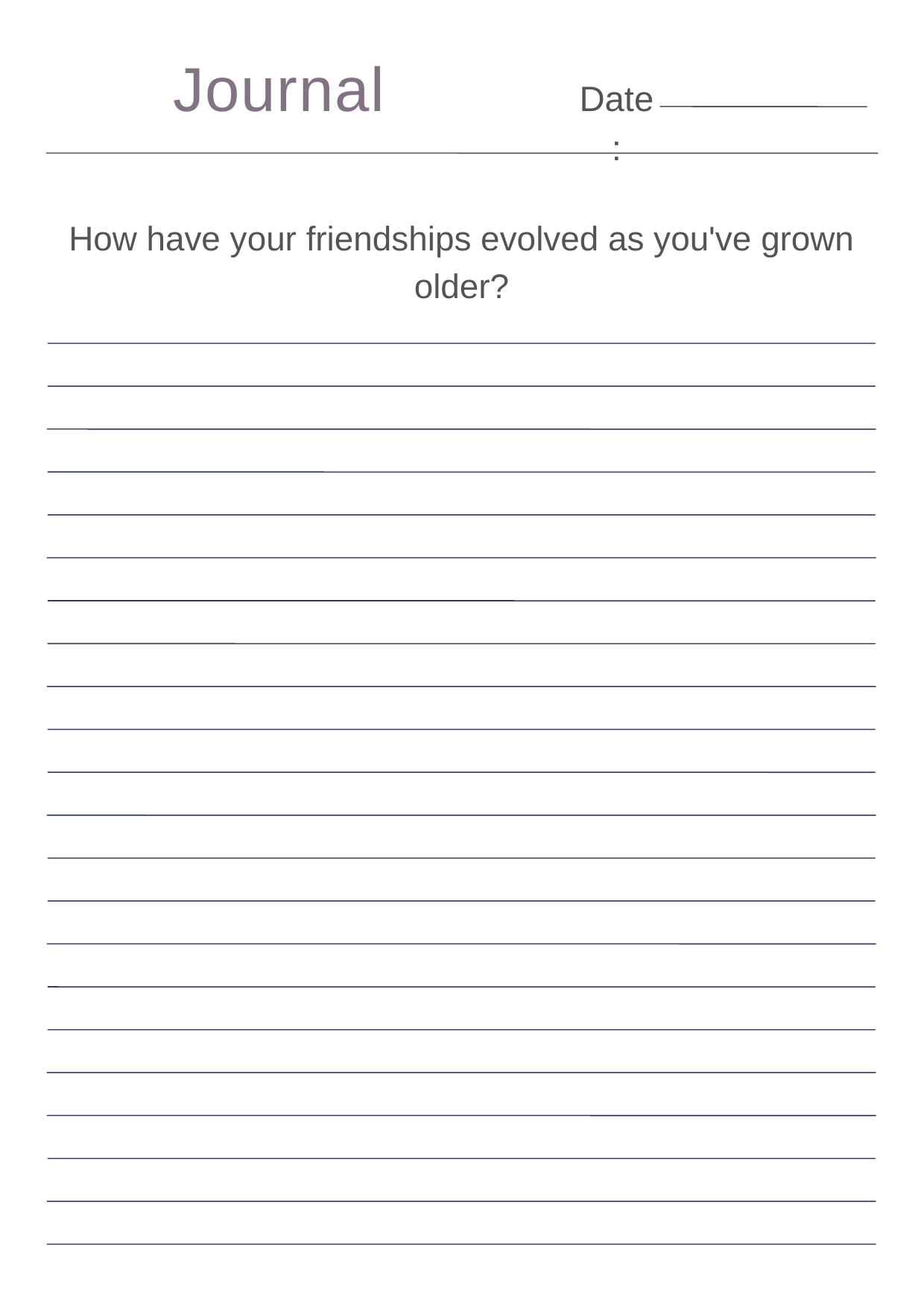

Journal
Date:

How have your friendships evolved as you've grown older?